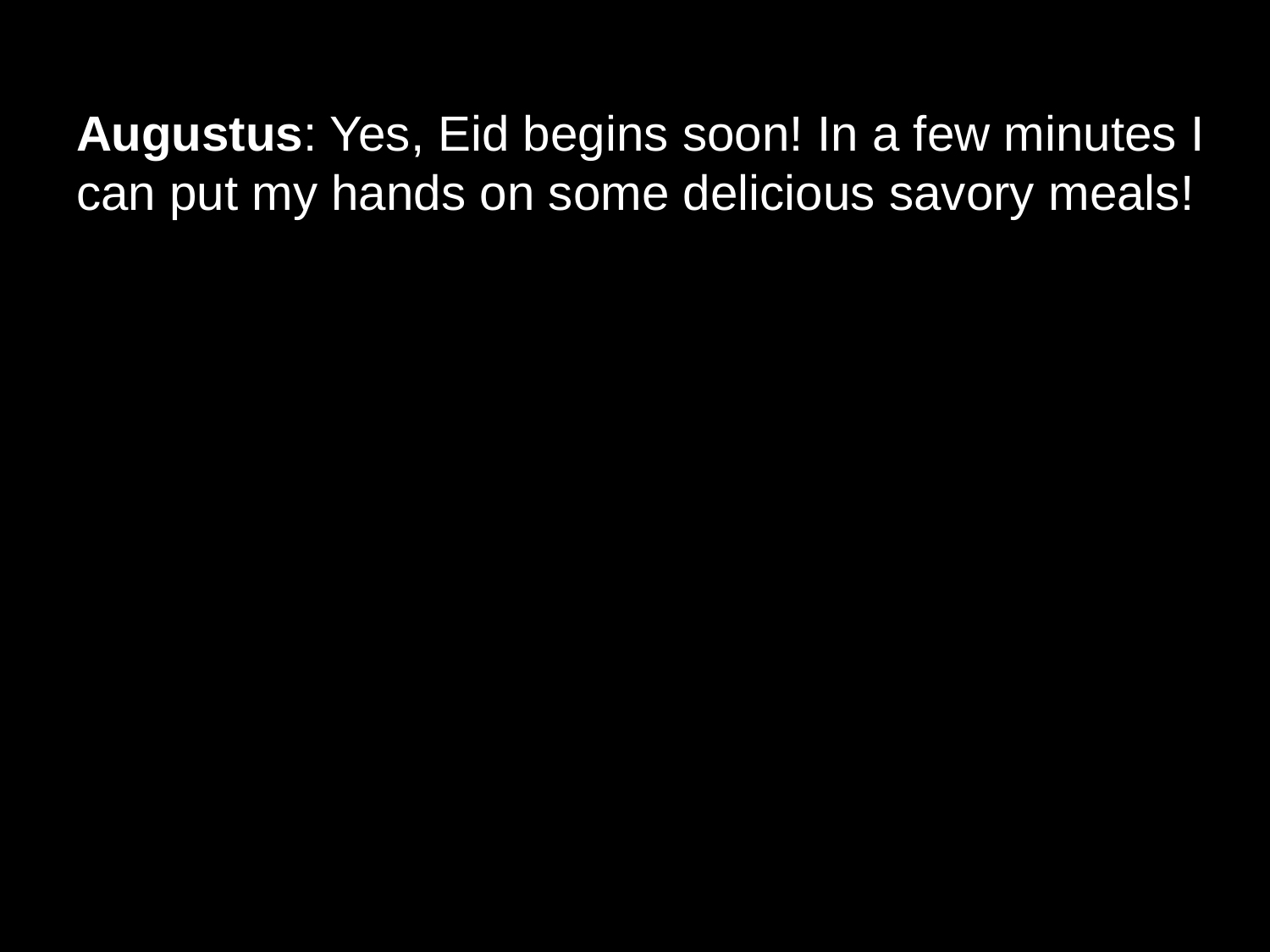

# Augustus: Yes, Eid begins soon! In a few minutes I can put my hands on some delicious savory meals!